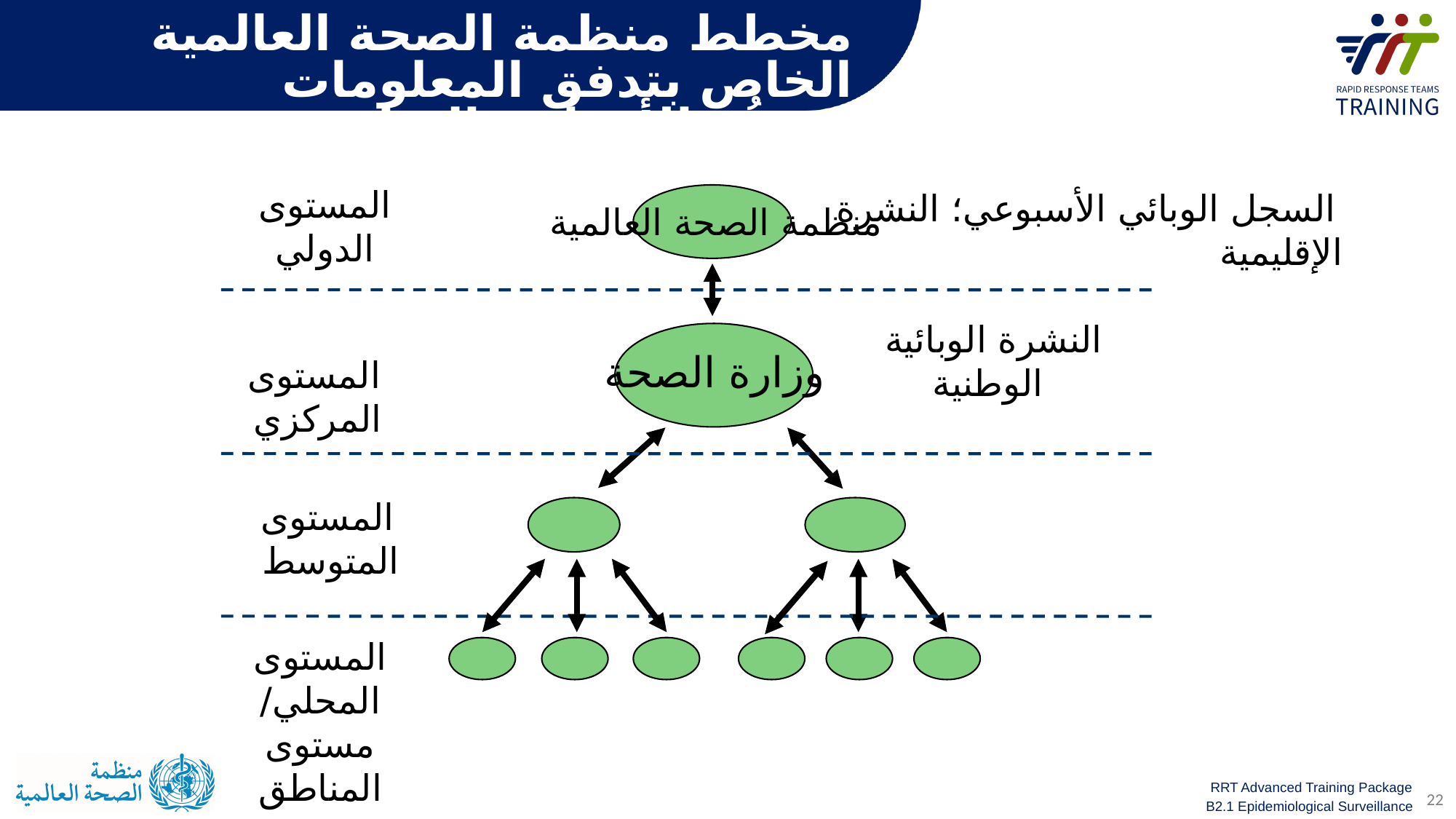

مخطط منظمة الصحة العالمية الخاص بتدفق المعلومات
لترصُّد الأمراض السارية
المستوى الدولي
السجل الوبائي الأسبوعي؛ النشرة الإقليمية

منظمة الصحة العالمية

النشرة الوبائية
الوطنية

وزارة الصحة
المستوى المركزي

المستوى المتوسط

المستوى المحلي/ مستوى المناطق